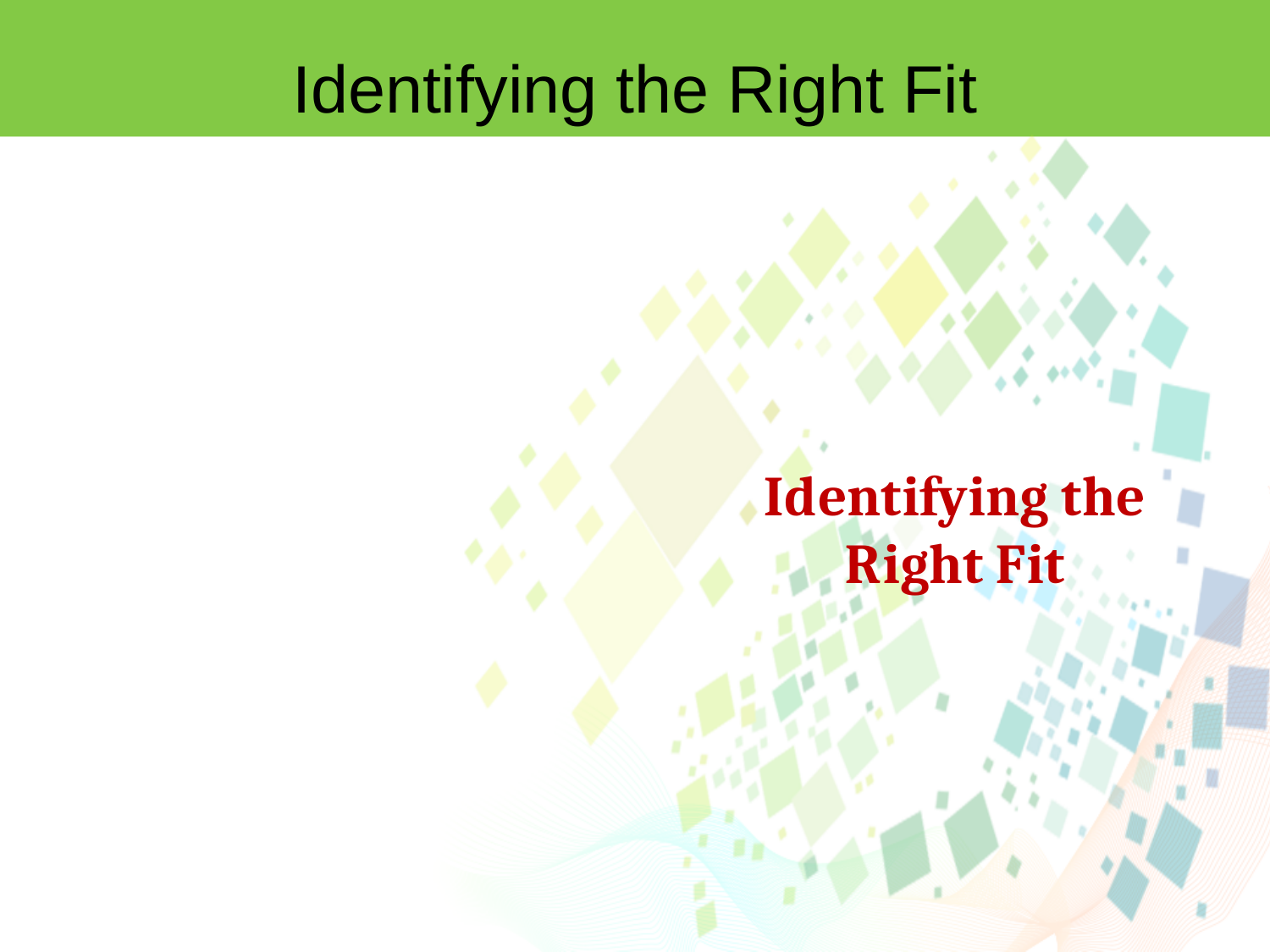

Identifying the Right Fit
Identifying the Right Fit